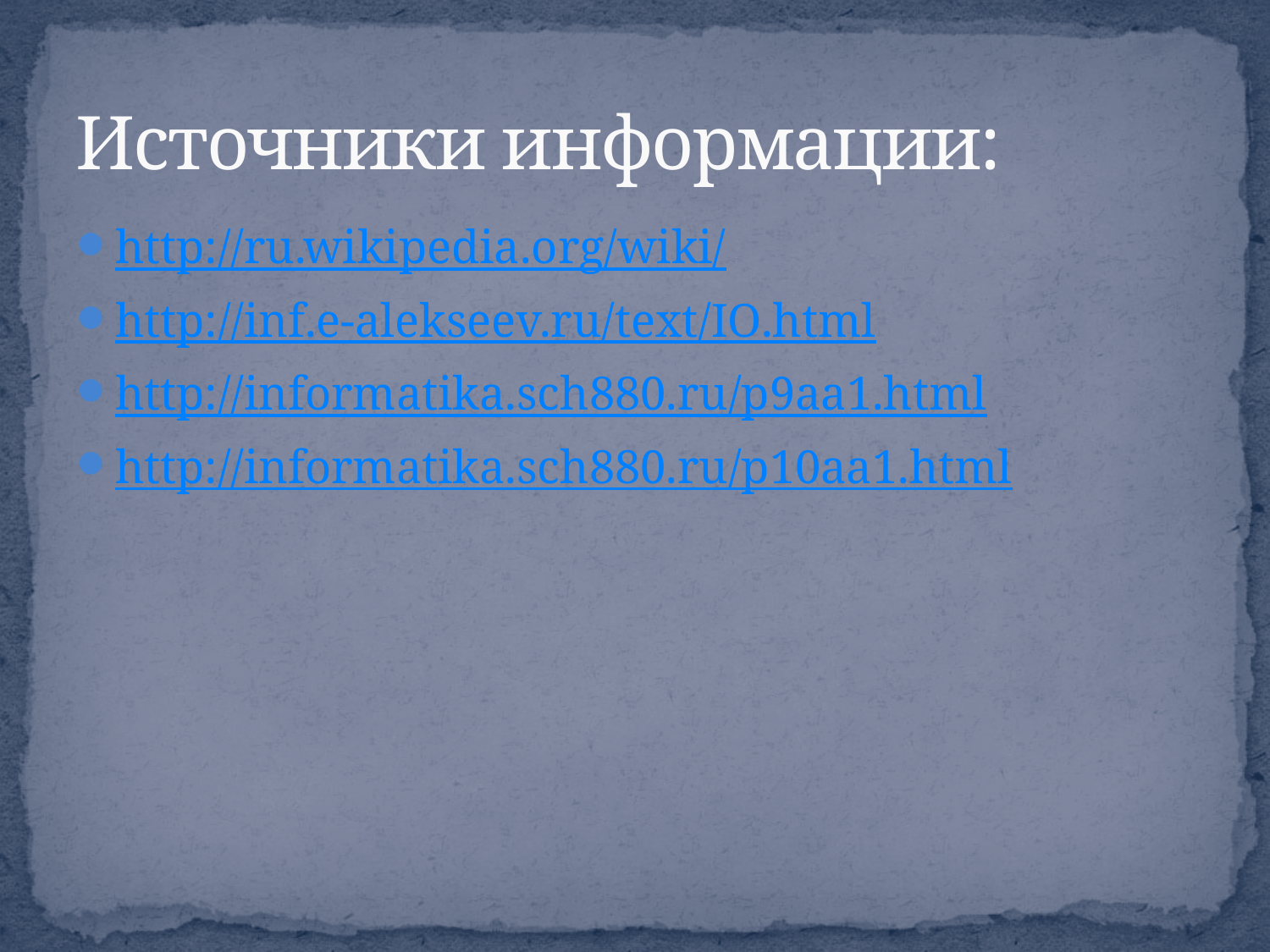

# Источники информации:
http://ru.wikipedia.org/wiki/
http://inf.e-alekseev.ru/text/IO.html
http://informatika.sch880.ru/p9aa1.html
http://informatika.sch880.ru/p10aa1.html